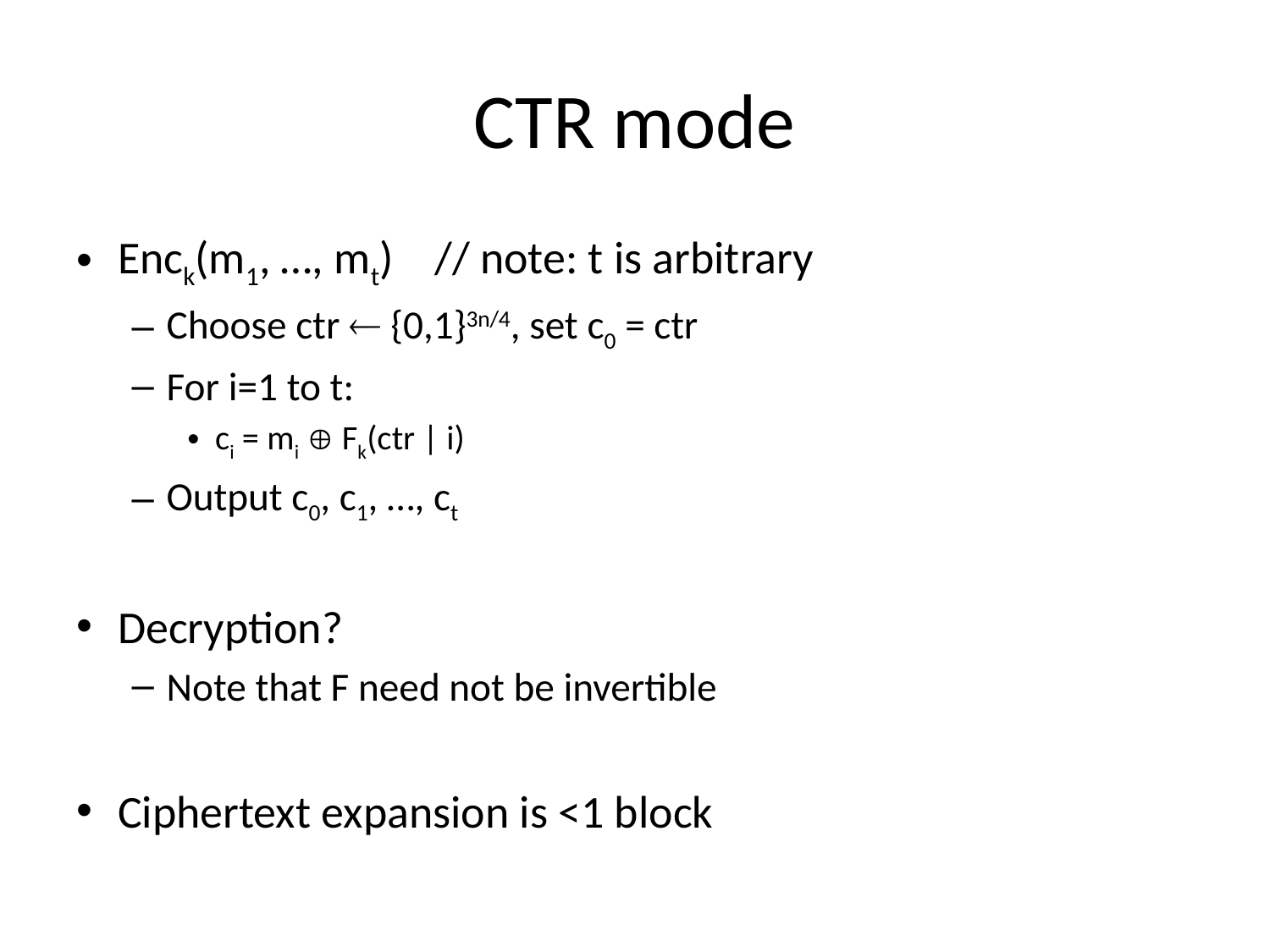

# CTR mode
Enck(m1, …, mt)    // note: t is arbitrary
Choose ctr ← {0,1}3n/4, set c0 = ctr
For i=1 to t:
ci = mi ⊕ Fk(ctr | i)
Output c0, c1, …, ct

Decryption?
Note that F need not be invertible

Ciphertext expansion is <1 block